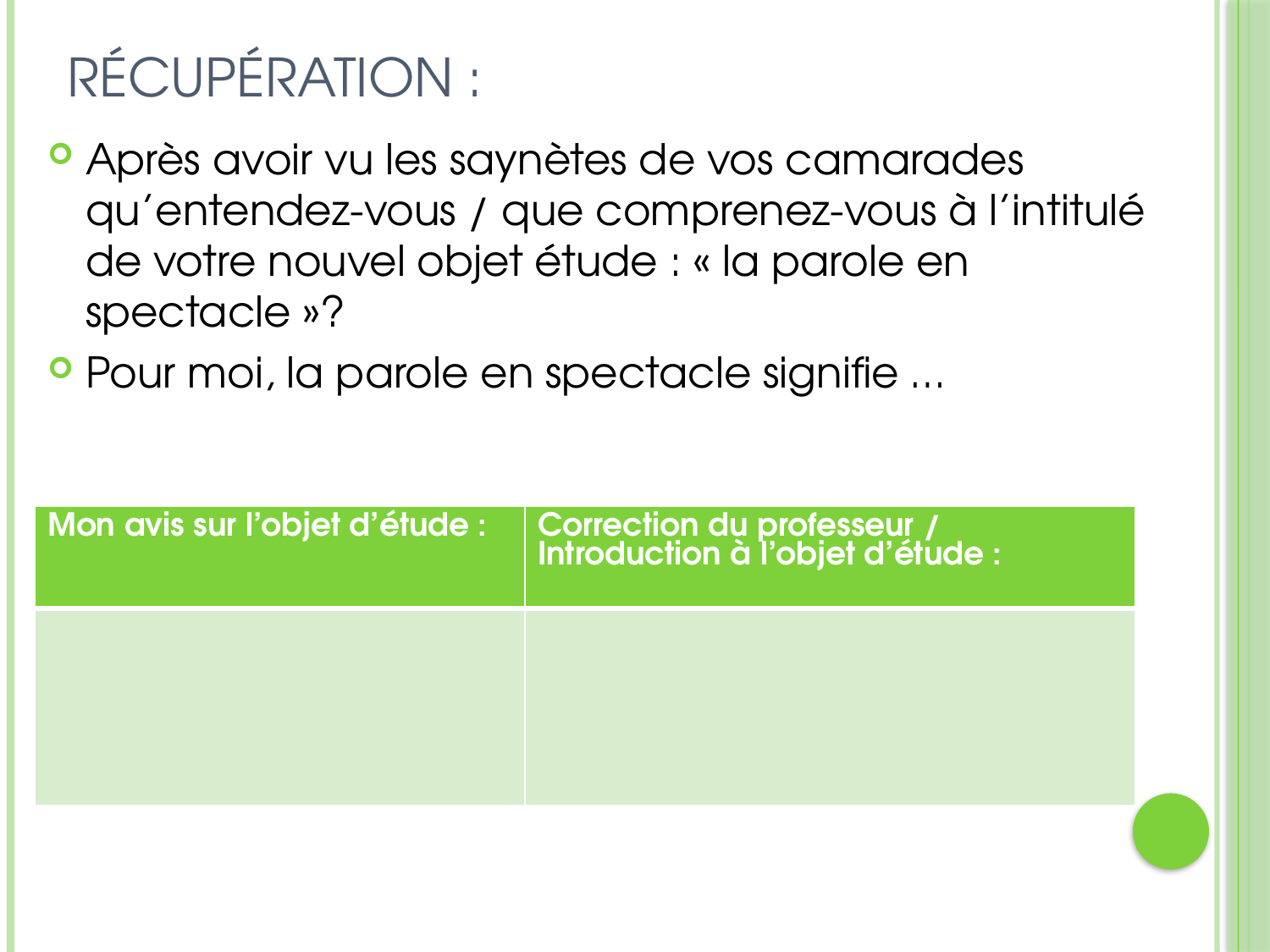

# Récupération :
Après avoir vu les saynètes de vos camarades qu’entendez-vous / que comprenez-vous à l’intitulé de votre nouvel objet étude : « la parole en spectacle »?
Pour moi, la parole en spectacle signifie …

| Mon avis sur l’objet d’étude : | Correction du professeur / Introduction à l’objet d’étude : |
| --- | --- |
|  |  |